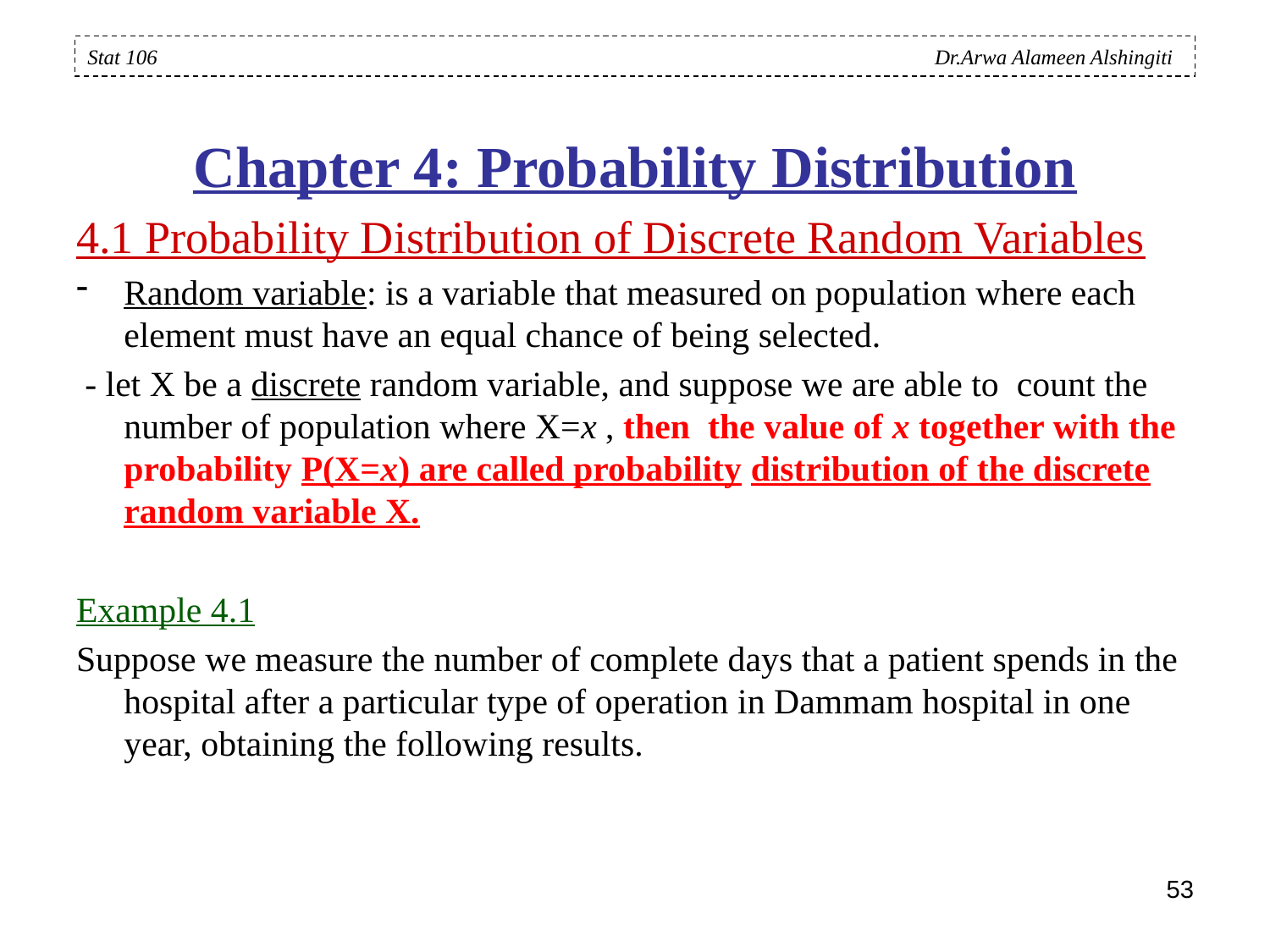

Chapter 4: Probability Distribution
4.1 Probability Distribution of Discrete Random Variables
Random variable: is a variable that measured on population where each element must have an equal chance of being selected.
 - let X be a discrete random variable, and suppose we are able to  count the number of population where X=x , then  the value of x together with the probability P(X=x) are called probability distribution of the discrete random variable X.

Example 4.1
Suppose we measure the number of complete days that a patient spends in the hospital after a particular type of operation in Dammam hospital in one year, obtaining the following results.

Stat 106                                                                                                                                                   Dr.Arwa Alameen Alshingiti
53